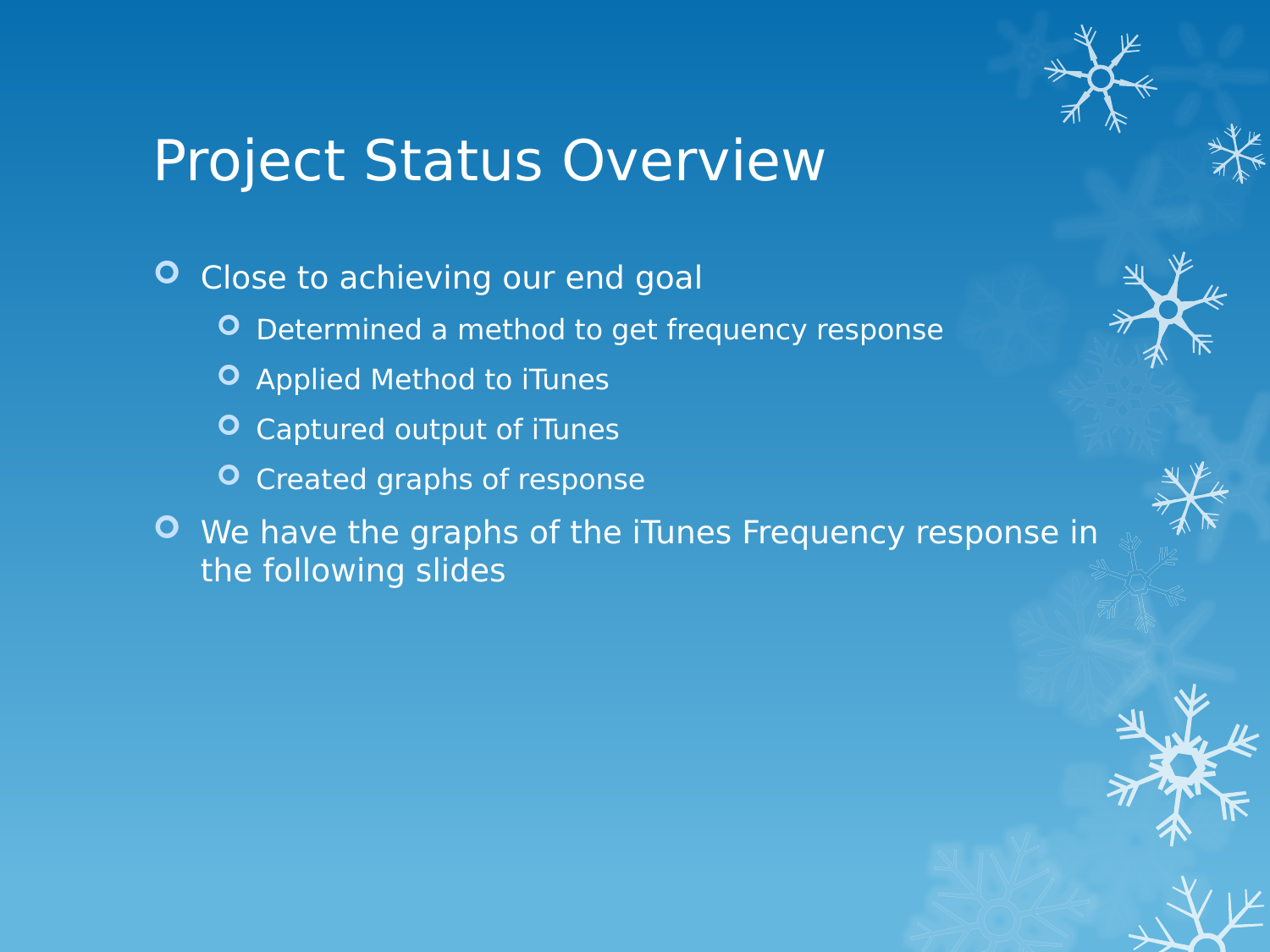

# Project Status Overview
Close to achieving our end goal
Determined a method to get frequency response
Applied Method to iTunes
Captured output of iTunes
Created graphs of response
We have the graphs of the iTunes Frequency response in the following slides